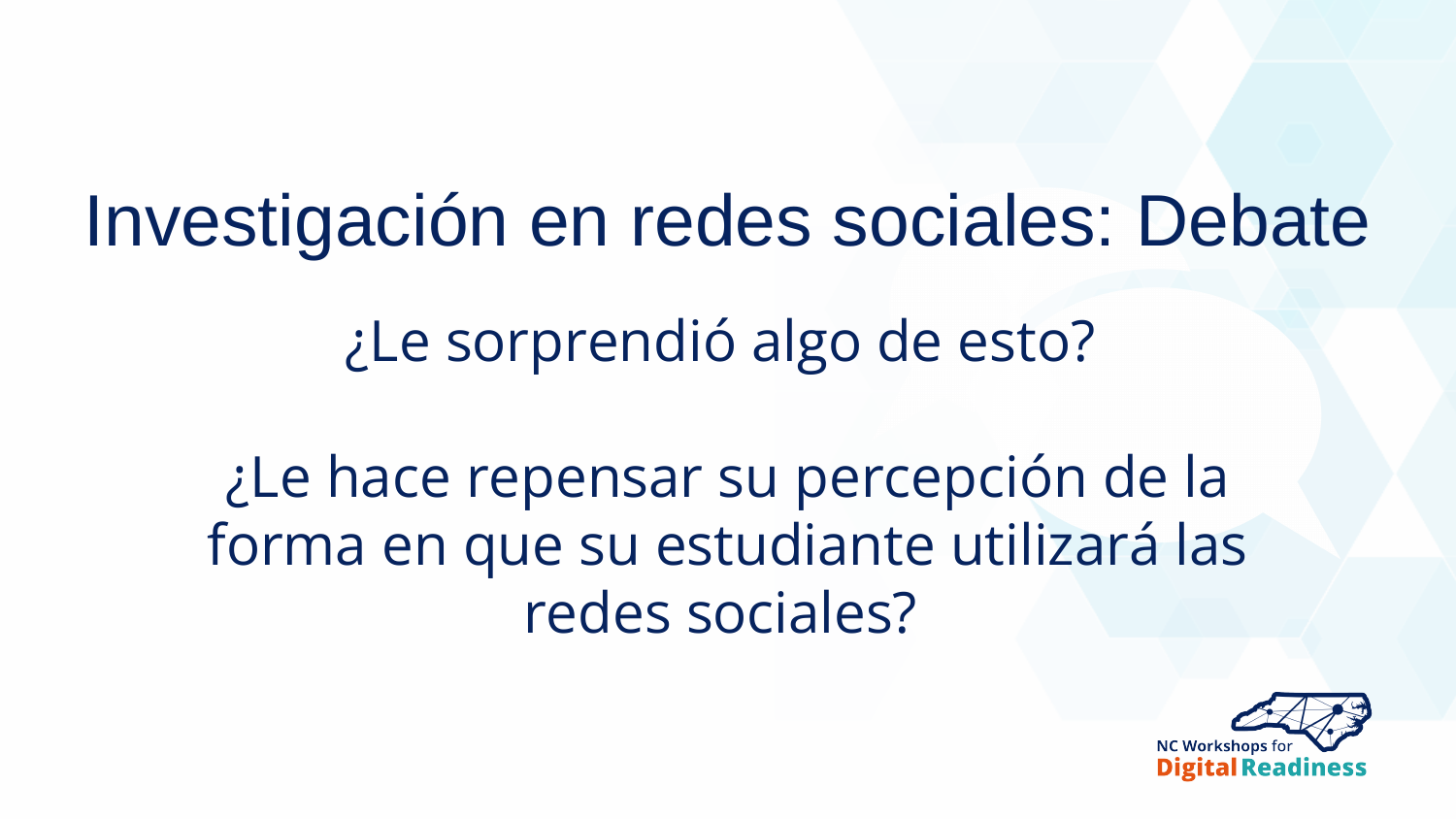

# Investigación en redes sociales: Debate
¿Le sorprendió algo de esto?

¿Le hace repensar su percepción de la forma en que su estudiante utilizará las redes sociales?